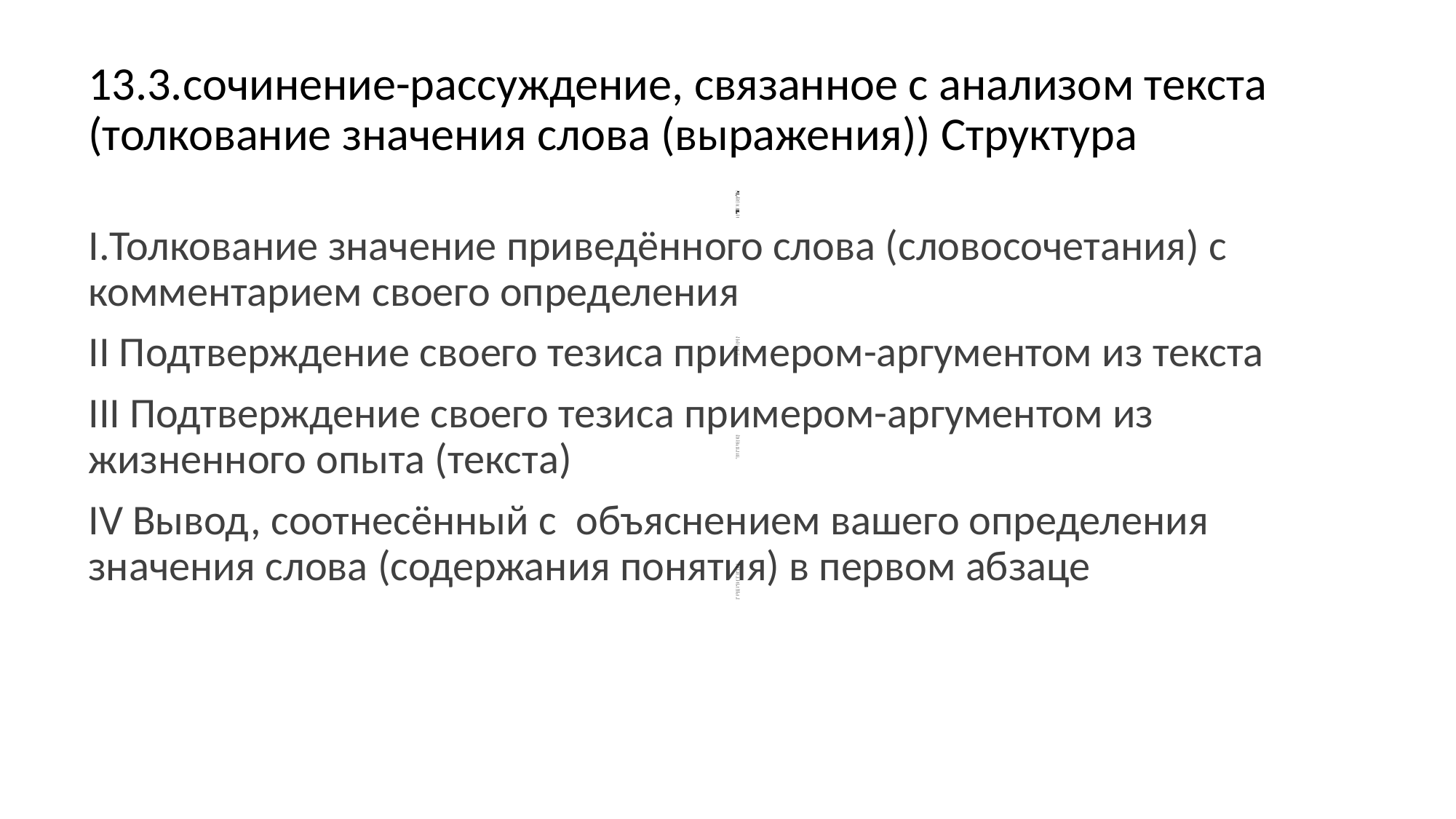

# 13.3.сочинение-рассуждение, связанное с анализом текста (толкование значения слова (выражения)) Структура
| I.Толкованиезначение приведённого слова (словосочетания) с комментариемсвоего определения |
| --- |
| IIПодтверждение своего тезиса примером-аргументом из текста |
| IIIПодтверждение своего тезиса примером-аргументом из жизненного опыта (текста) |
| IVВывод, соотнесённый с объяснением вашего определения значения слова (содержания понятия) в первом абзаце |
I.Толкование значение приведённого слова (словосочетания) с комментарием своего определения
II Подтверждение своего тезиса примером-аргументом из текста
III Подтверждение своего тезиса примером-аргументом из жизненного опыта (текста)
IV Вывод, соотнесённый с  объяснением вашего определения  значения слова (содержания понятия) в первом абзаце